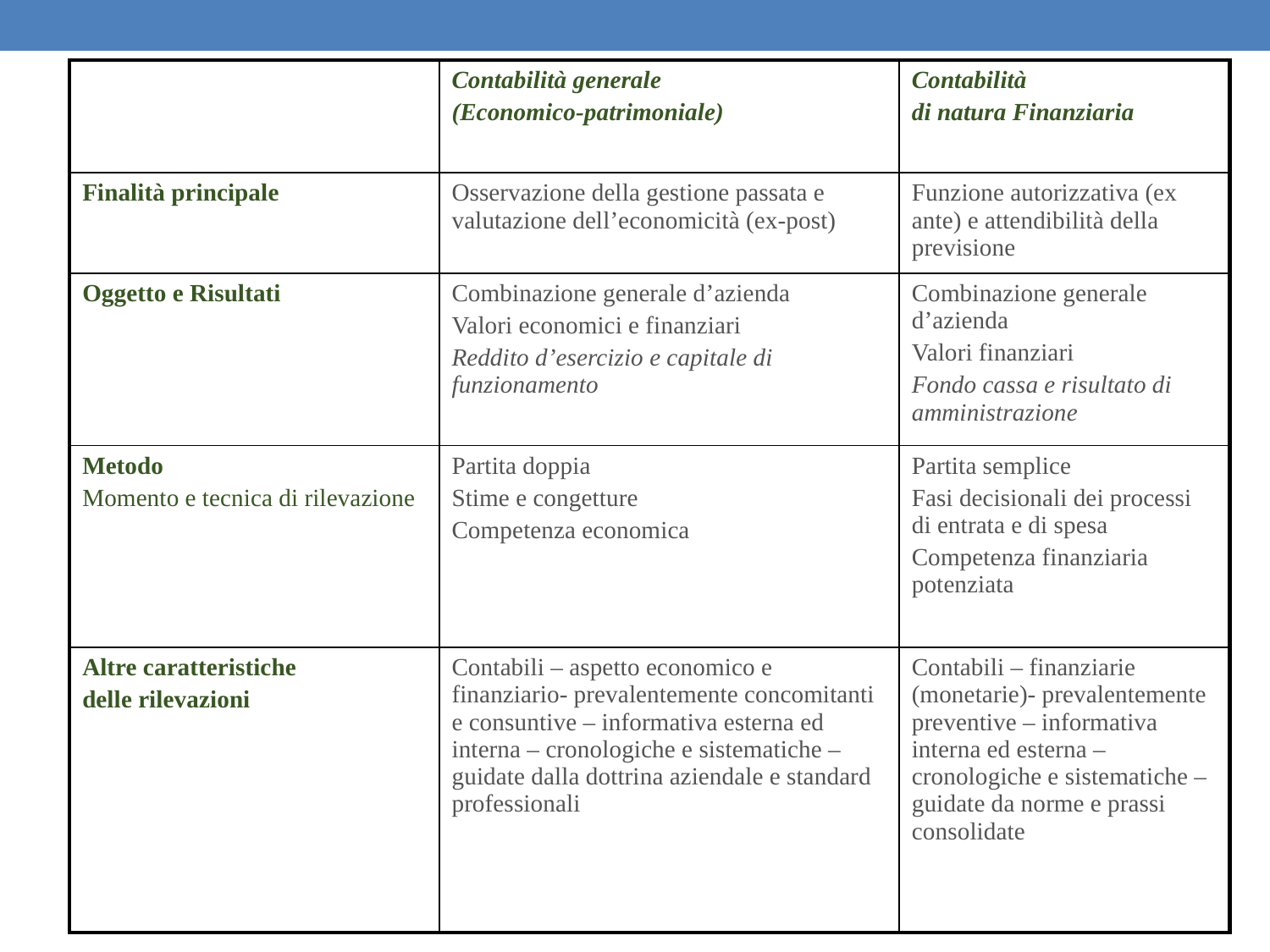

|  | Contabilità generale (Economico-patrimoniale) | Contabilità di natura Finanziaria |
| --- | --- | --- |
| Finalità principale | Osservazione della gestione passata e valutazione dell’economicità (ex-post) | Funzione autorizzativa (ex ante) e attendibilità della previsione |
| Oggetto e Risultati | Combinazione generale d’azienda Valori economici e finanziari Reddito d’esercizio e capitale di funzionamento | Combinazione generale d’azienda Valori finanziari Fondo cassa e risultato di amministrazione |
| Metodo Momento e tecnica di rilevazione | Partita doppia Stime e congetture Competenza economica | Partita semplice Fasi decisionali dei processi di entrata e di spesa Competenza finanziaria potenziata |
| Altre caratteristiche delle rilevazioni | Contabili – aspetto economico e finanziario- prevalentemente concomitanti e consuntive – informativa esterna ed interna – cronologiche e sistematiche – guidate dalla dottrina aziendale e standard professionali | Contabili – finanziarie (monetarie)- prevalentemente preventive – informativa interna ed esterna –cronologiche e sistematiche – guidate da norme e prassi consolidate |